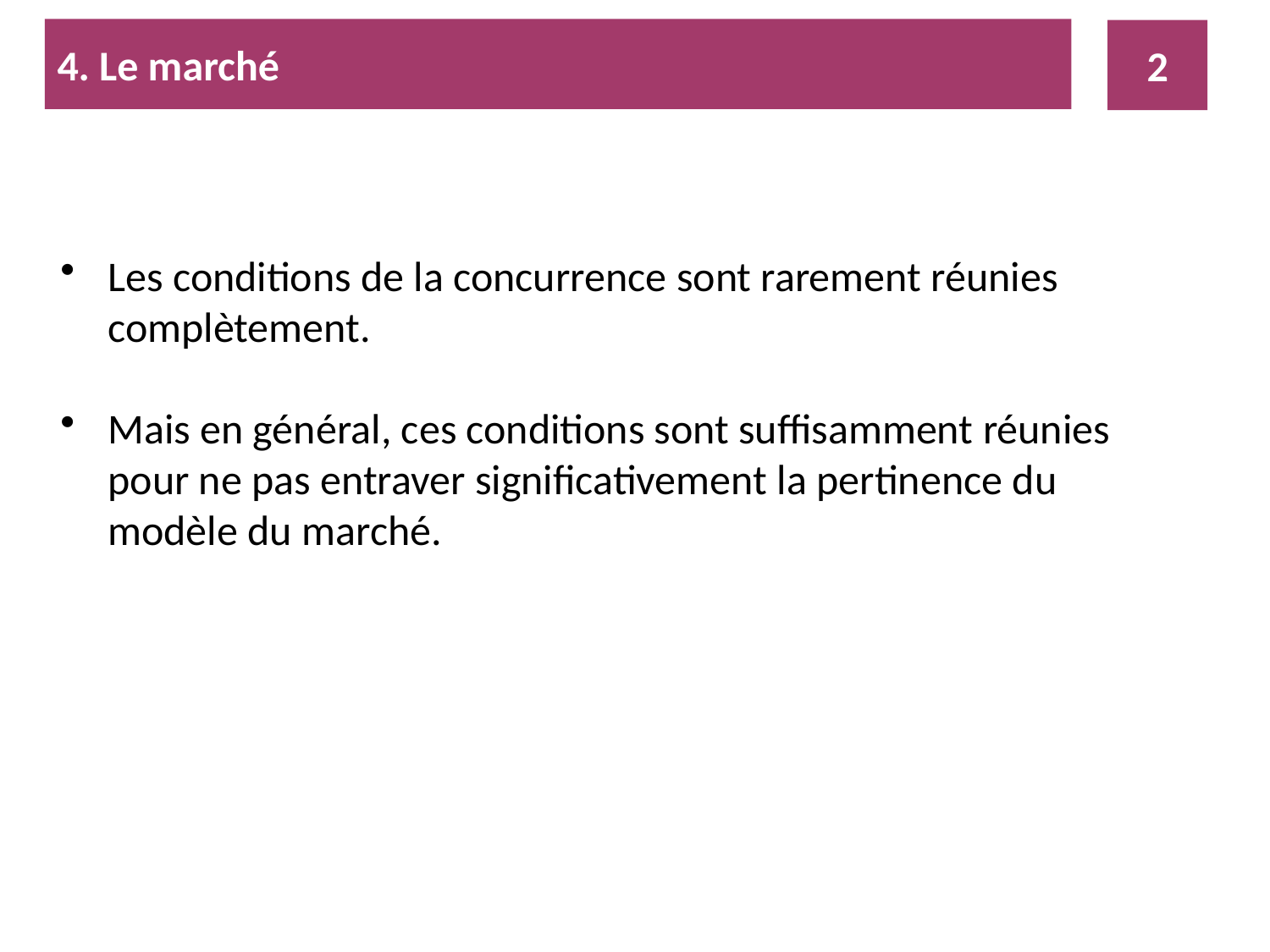

4. Le marché
2

Les conditions de la concurrence sont rarement réunies complètement.

Mais en général, ces conditions sont suffisamment réunies pour ne pas entraver significativement la pertinence du modèle du marché.